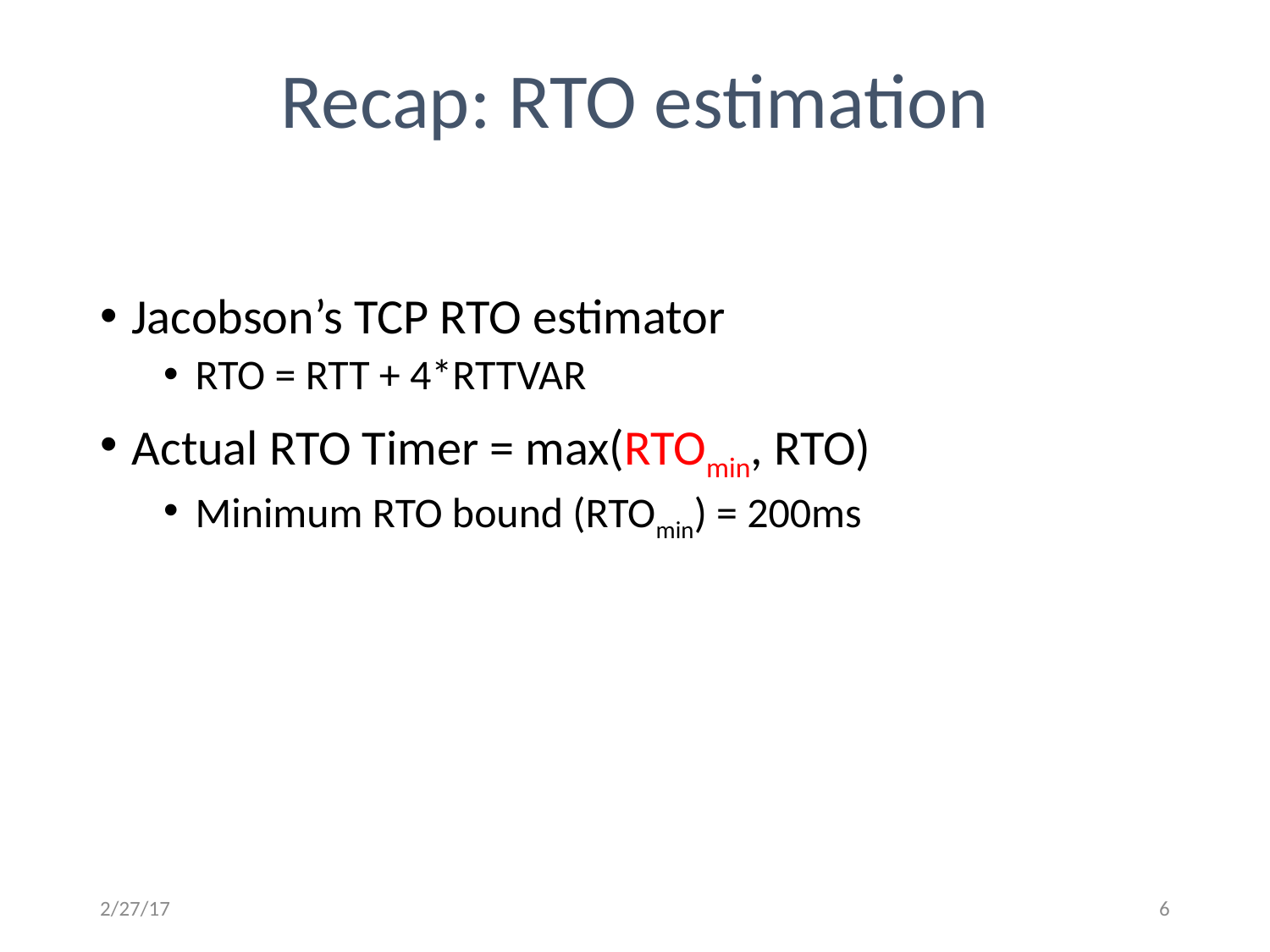

# Recap: RTO estimation
Jacobson’s TCP RTO estimator
RTO = RTT + 4*RTTVAR
Actual RTO Timer = max(RTOmin, RTO)
Minimum RTO bound (RTOmin) = 200ms
2/27/17
6